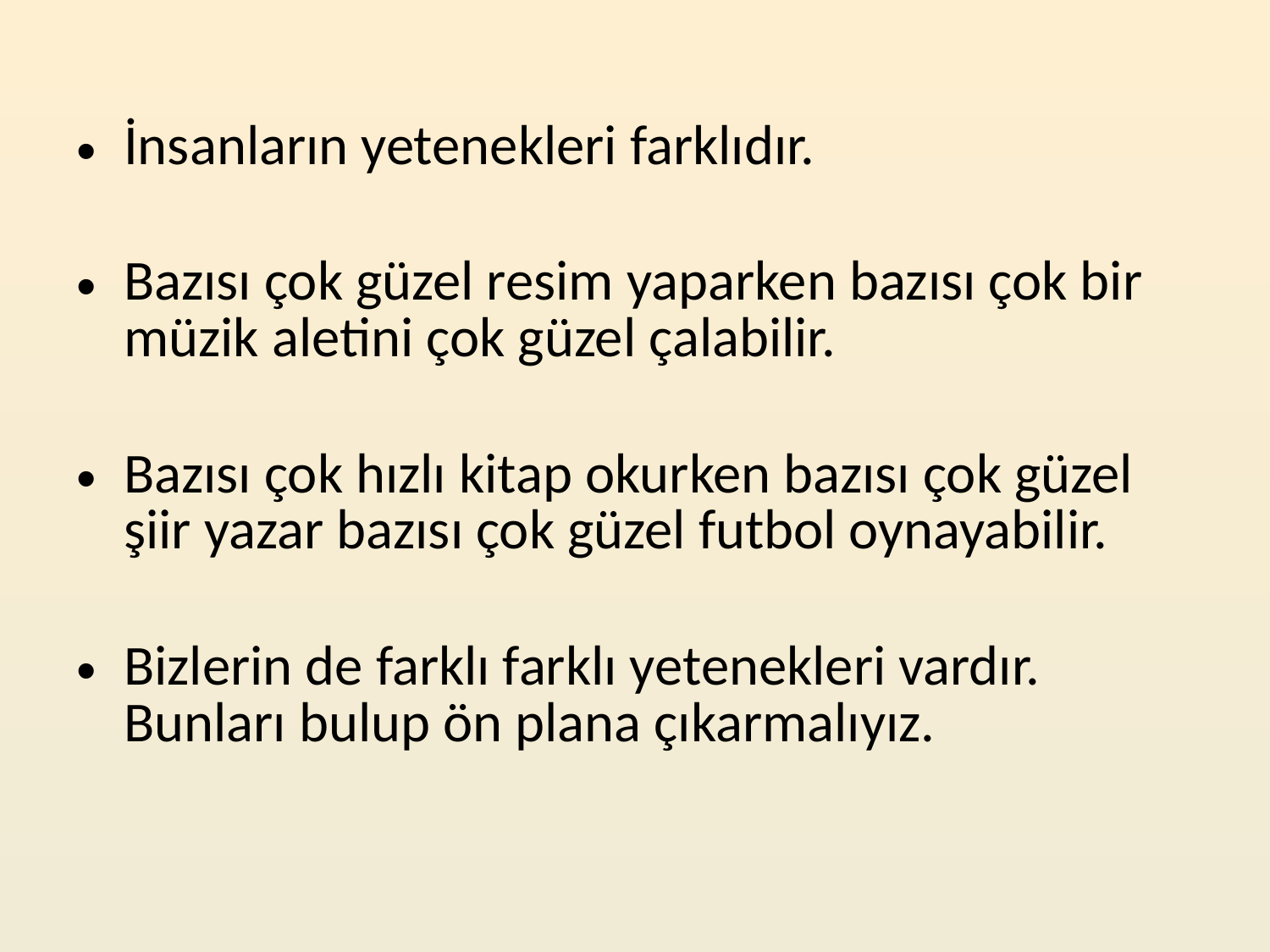

İnsanların yetenekleri farklıdır.

Bazısı çok güzel resim yaparken bazısı çok bir müzik aletini çok güzel çalabilir.

Bazısı çok hızlı kitap okurken bazısı çok güzel şiir yazar bazısı çok güzel futbol oynayabilir.

Bizlerin de farklı farklı yetenekleri vardır. Bunları bulup ön plana çıkarmalıyız.